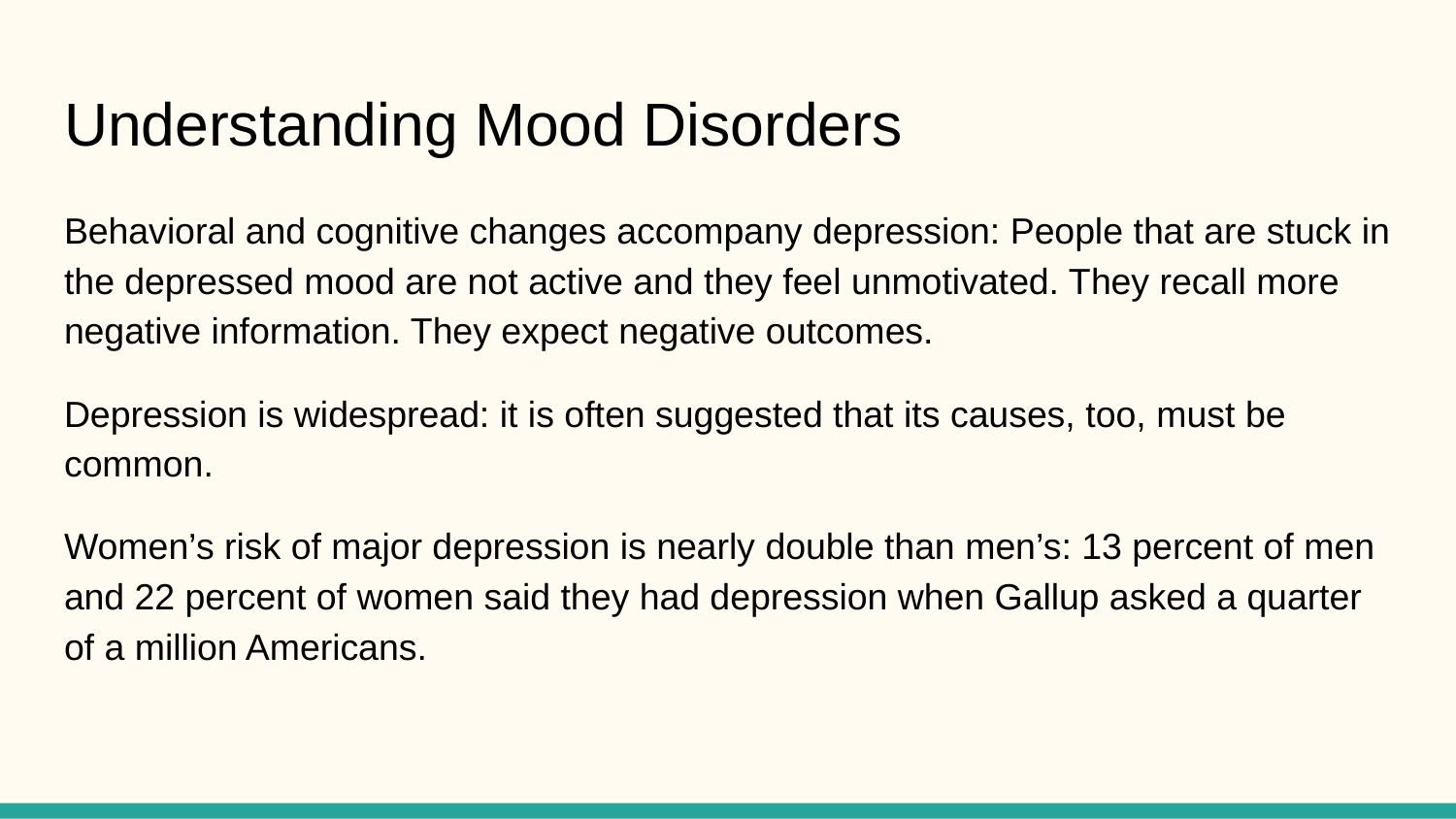

# Understanding Mood Disorders
Behavioral and cognitive changes accompany depression: People that are stuck in the depressed mood are not active and they feel unmotivated. They recall more negative information. They expect negative outcomes.
Depression is widespread: it is often suggested that its causes, too, must be common.
Women’s risk of major depression is nearly double than men’s: 13 percent of men and 22 percent of women said they had depression when Gallup asked a quarter of a million Americans.